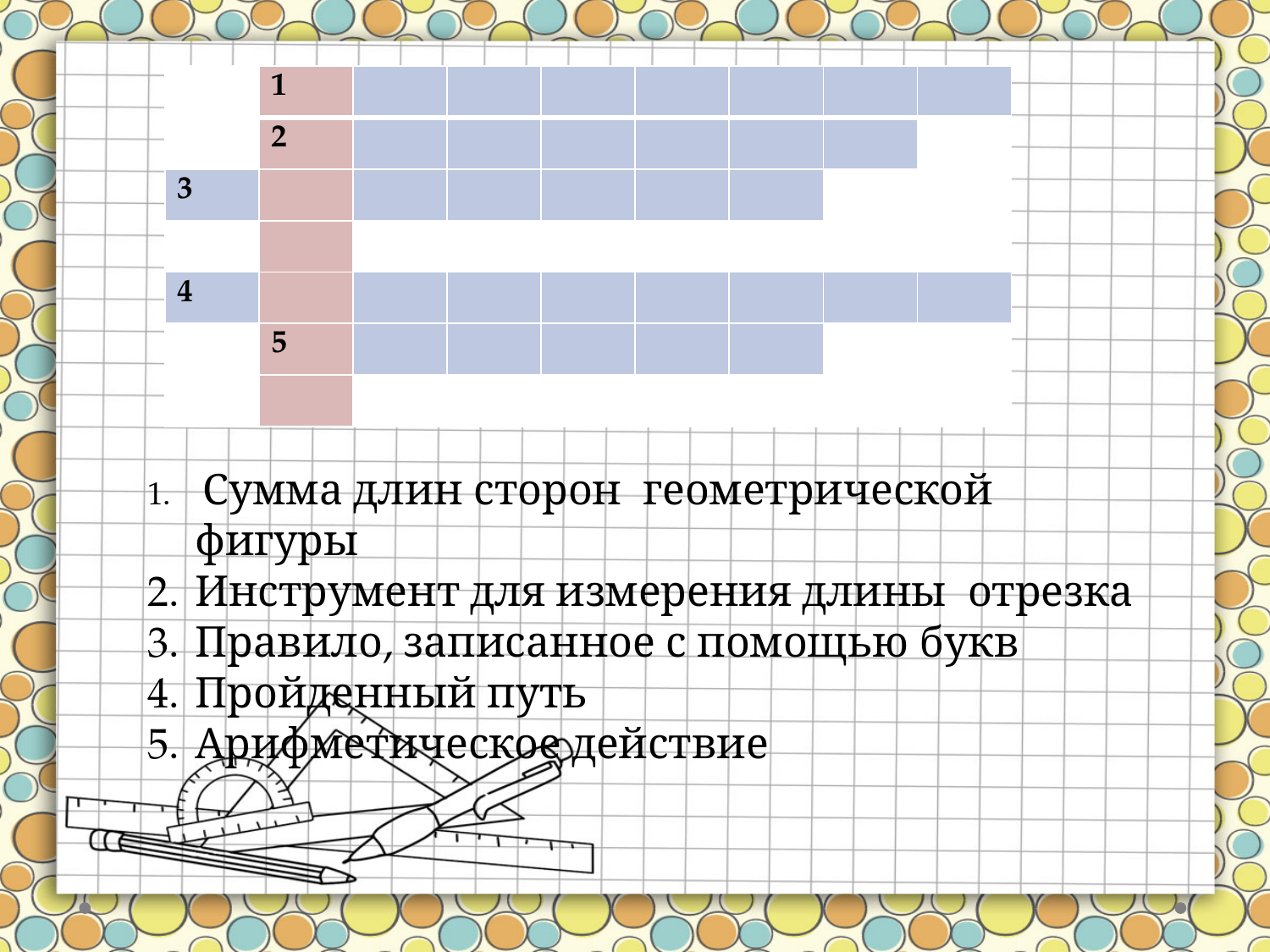

|  | 1 |  |  |  |  |  |  |  |
| --- | --- | --- | --- | --- | --- | --- | --- | --- |
|  | 2 |  |  |  |  |  |  |  |
| 3 |  |  |  |  |  |  |  |  |
|  |  |  |  |  |  |  |  |  |
| 4 |  |  |  |  |  |  |  |  |
|  | 5 |  |  |  |  |  |  |  |
|  |  |  |  |  |  |  |  |  |
 Сумма длин сторон  геометрической фигуры
Инструмент для измерения длины  отрезка
Правило, записанное с помощью букв
Пройденный путь
Арифметическое действие